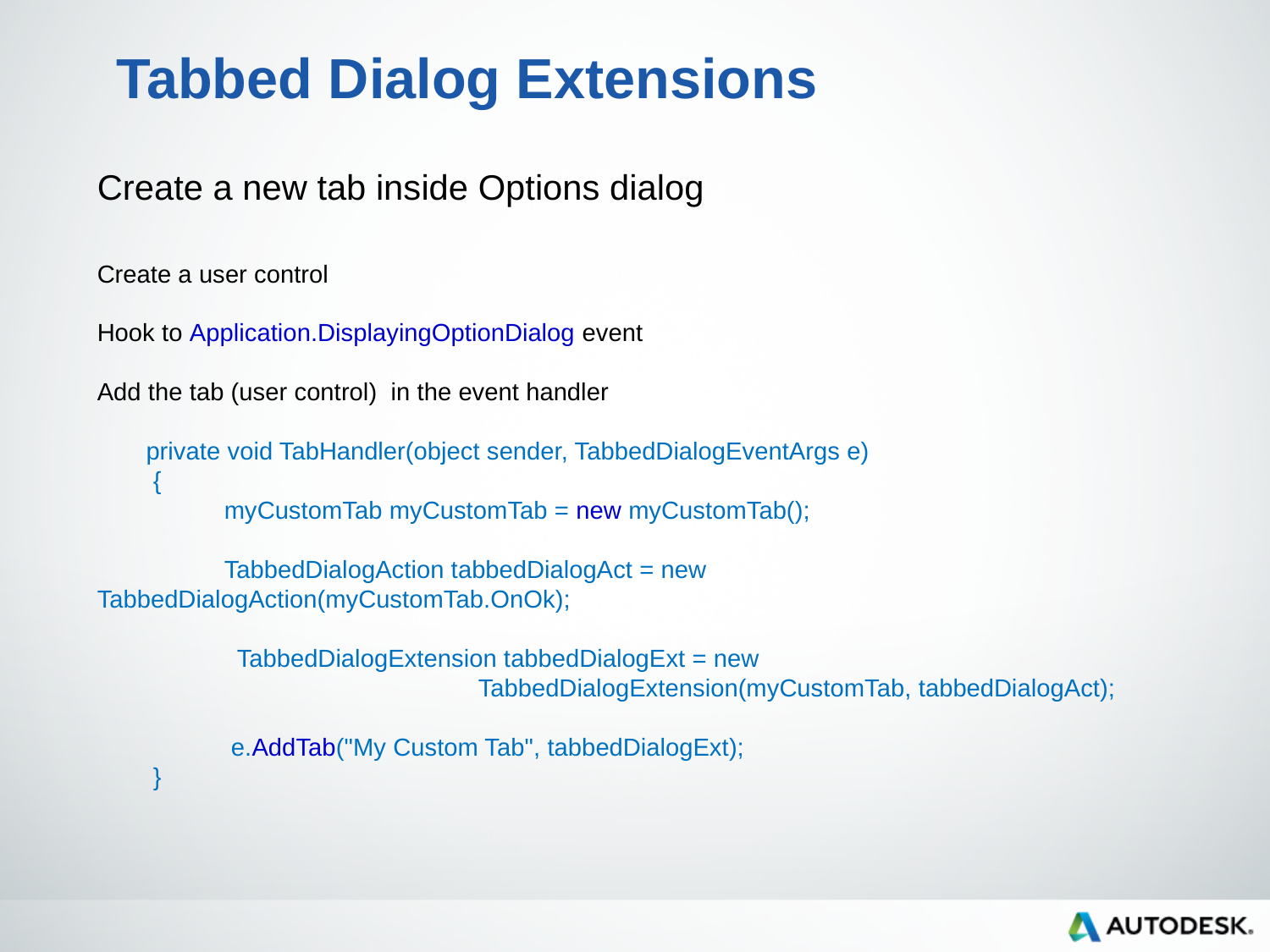

Tabbed Dialog Extensions
Create a new tab inside Options dialog

Create a user control

Hook to Application.DisplayingOptionDialog event

Add the tab (user control)  in the event handler

       private void TabHandler(object sender, TabbedDialogEventArgs e)
        {
	myCustomTab myCustomTab = new myCustomTab();

	TabbedDialogAction tabbedDialogAct = new TabbedDialogAction(myCustomTab.OnOk);

                    TabbedDialogExtension tabbedDialogExt = new 						TabbedDialogExtension(myCustomTab, tabbedDialogAct);

           	 e.AddTab("My Custom Tab", tabbedDialogExt);
        }